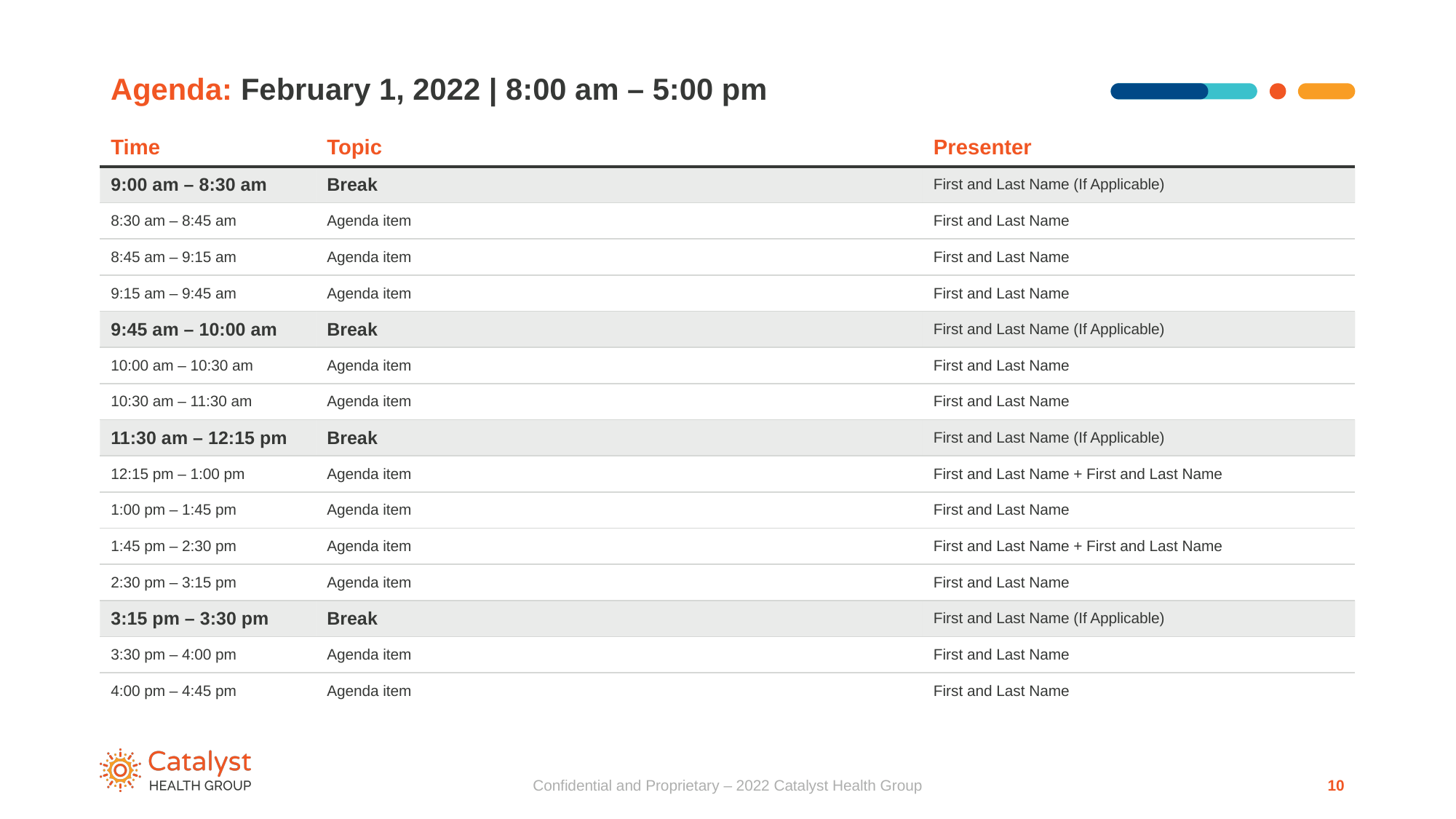

Agenda: February 1, 2022 | 8:00 am – 5:00 pm

| Time | Topic | Presenter |
| --- | --- | --- |
| 9:00 am – 8:30 am | Break | First and Last Name (If Applicable) |
| 8:30 am – 8:45 am | Agenda item | First and Last Name |
| 8:45 am – 9:15 am | Agenda item | First and Last Name |
| 9:15 am – 9:45 am | Agenda item | First and Last Name |
| 9:45 am – 10:00 am | Break | First and Last Name (If Applicable) |
| 10:00 am – 10:30 am | Agenda item | First and Last Name |
| 10:30 am – 11:30 am | Agenda item | First and Last Name |
| 11:30 am – 12:15 pm | Break | First and Last Name (If Applicable) |
| 12:15 pm – 1:00 pm | Agenda item | First and Last Name + First and Last Name |
| 1:00 pm – 1:45 pm | Agenda item | First and Last Name |
| 1:45 pm – 2:30 pm | Agenda item | First and Last Name + First and Last Name |
| 2:30 pm – 3:15 pm | Agenda item | First and Last Name |
| 3:15 pm – 3:30 pm | Break | First and Last Name (If Applicable) |
| 3:30 pm – 4:00 pm | Agenda item | First and Last Name |
| 4:00 pm – 4:45 pm | Agenda item | First and Last Name |
10